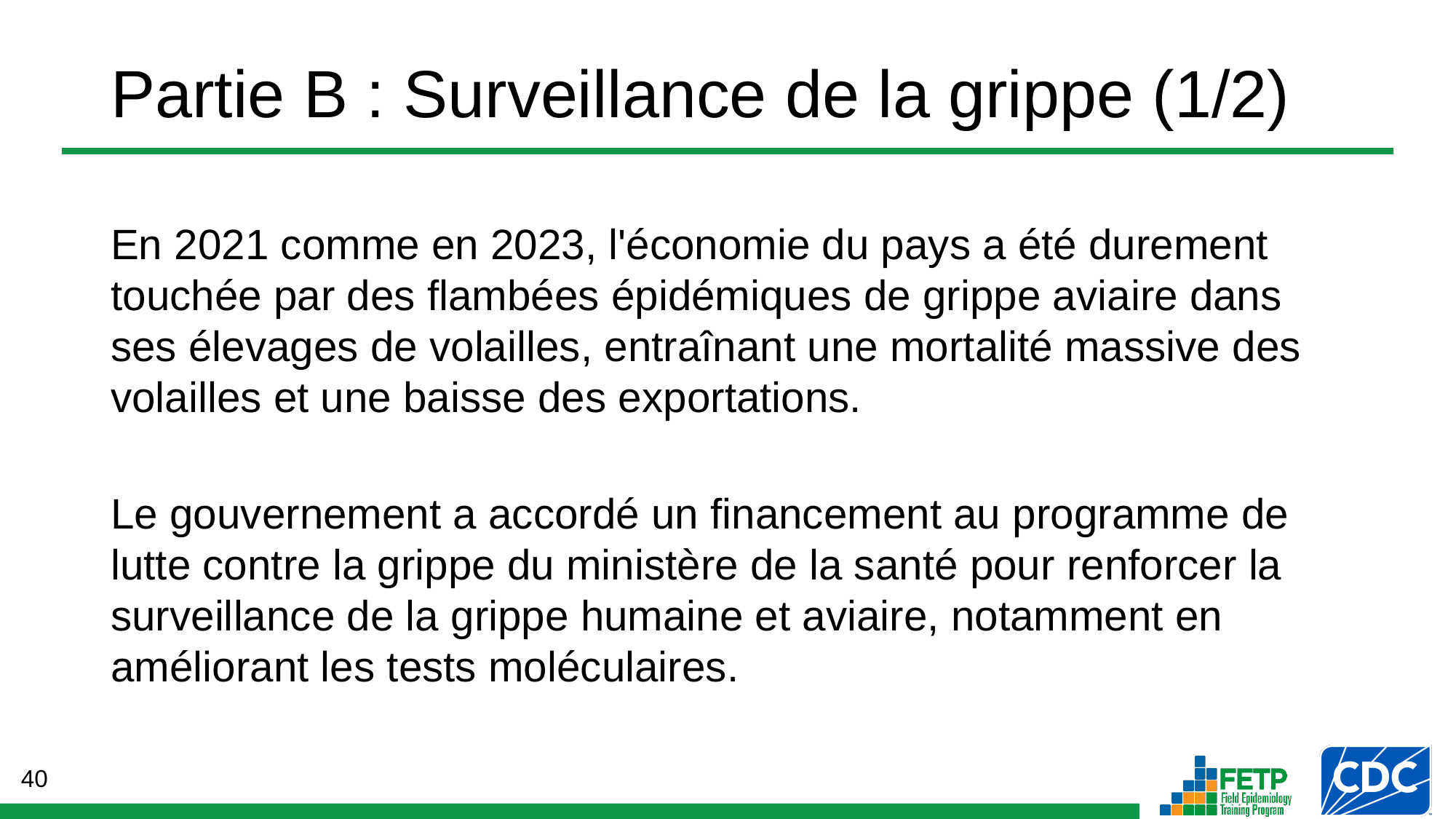

# Partie B : Surveillance de la grippe (1/2)
En 2021 comme en 2023, l'économie du pays a été durement touchée par des flambées épidémiques de grippe aviaire dans ses élevages de volailles, entraînant une mortalité massive des volailles et une baisse des exportations.

Le gouvernement a accordé un financement au programme de lutte contre la grippe du ministère de la santé pour renforcer la surveillance de la grippe humaine et aviaire, notamment en améliorant les tests moléculaires.